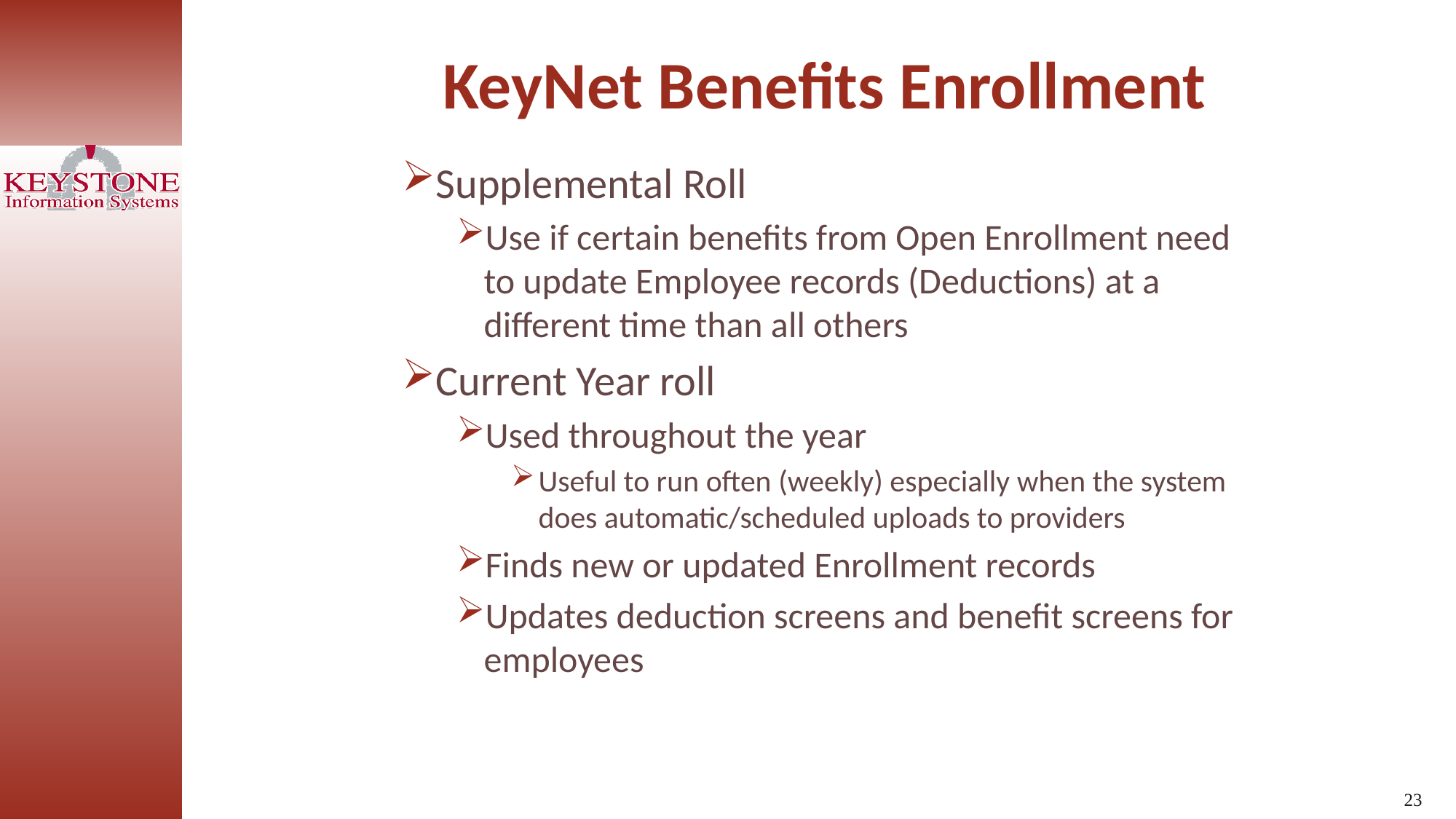

KeyNet Benefits Enrollment
Supplemental Roll
Use if certain benefits from Open Enrollment need to update Employee records (Deductions) at a different time than all others
Current Year roll
Used throughout the year
Useful to run often (weekly) especially when the system does automatic/scheduled uploads to providers
Finds new or updated Enrollment records
Updates deduction screens and benefit screens for employees

23